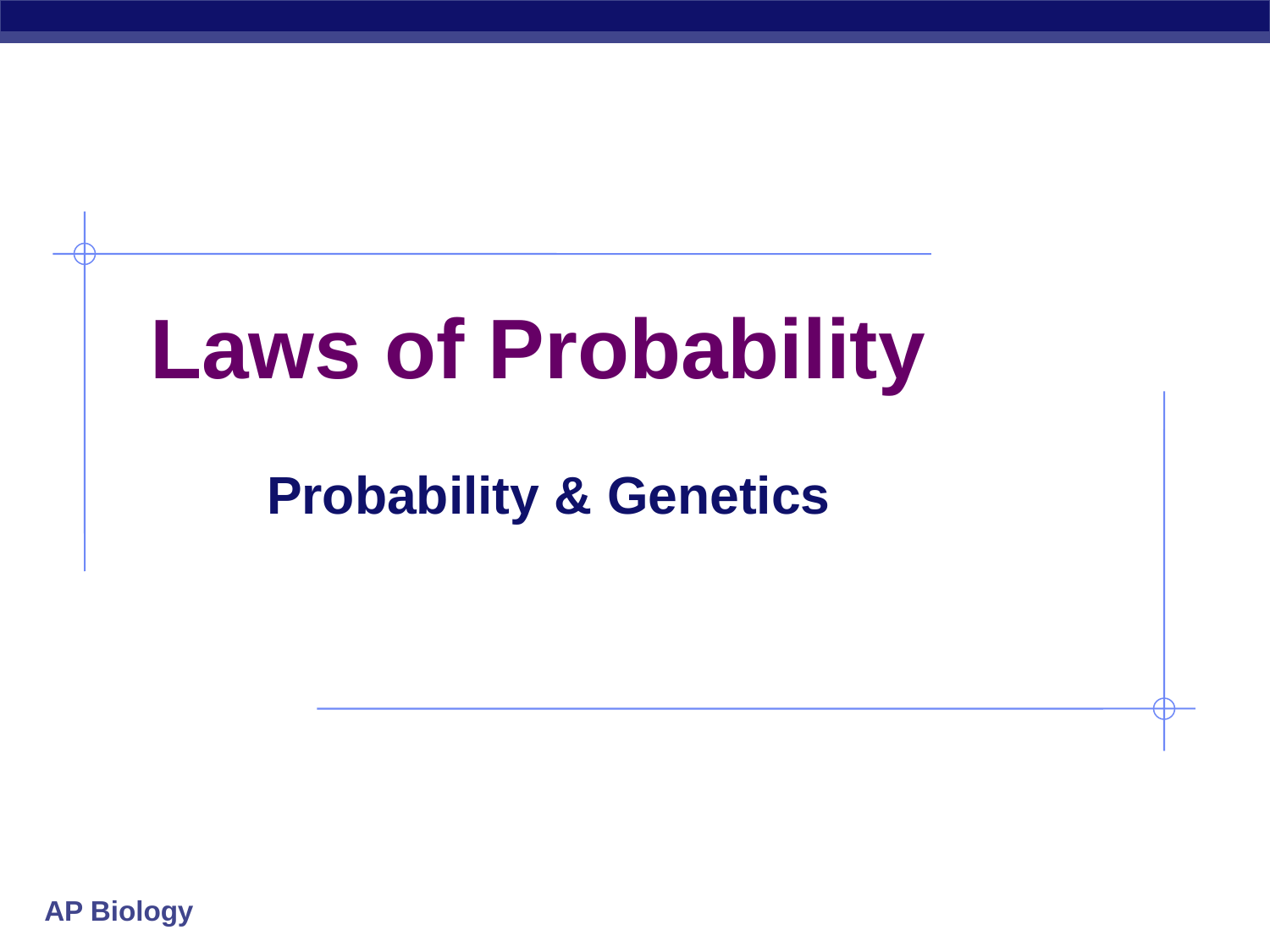

# Laws of Probability
Probability & Genetics